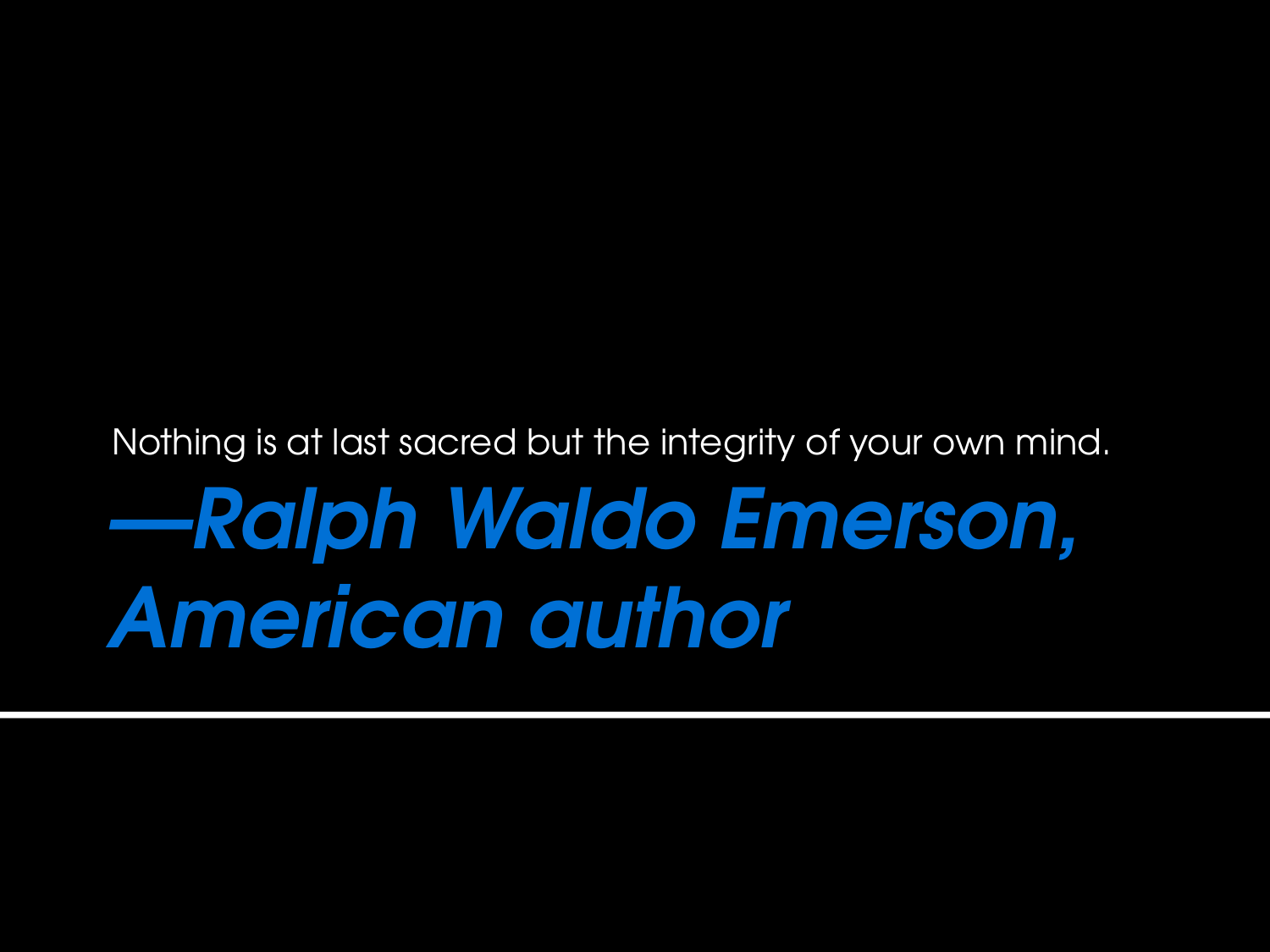

Nothing is at last sacred but the integrity of your own mind.
# —Ralph Waldo Emerson, American author